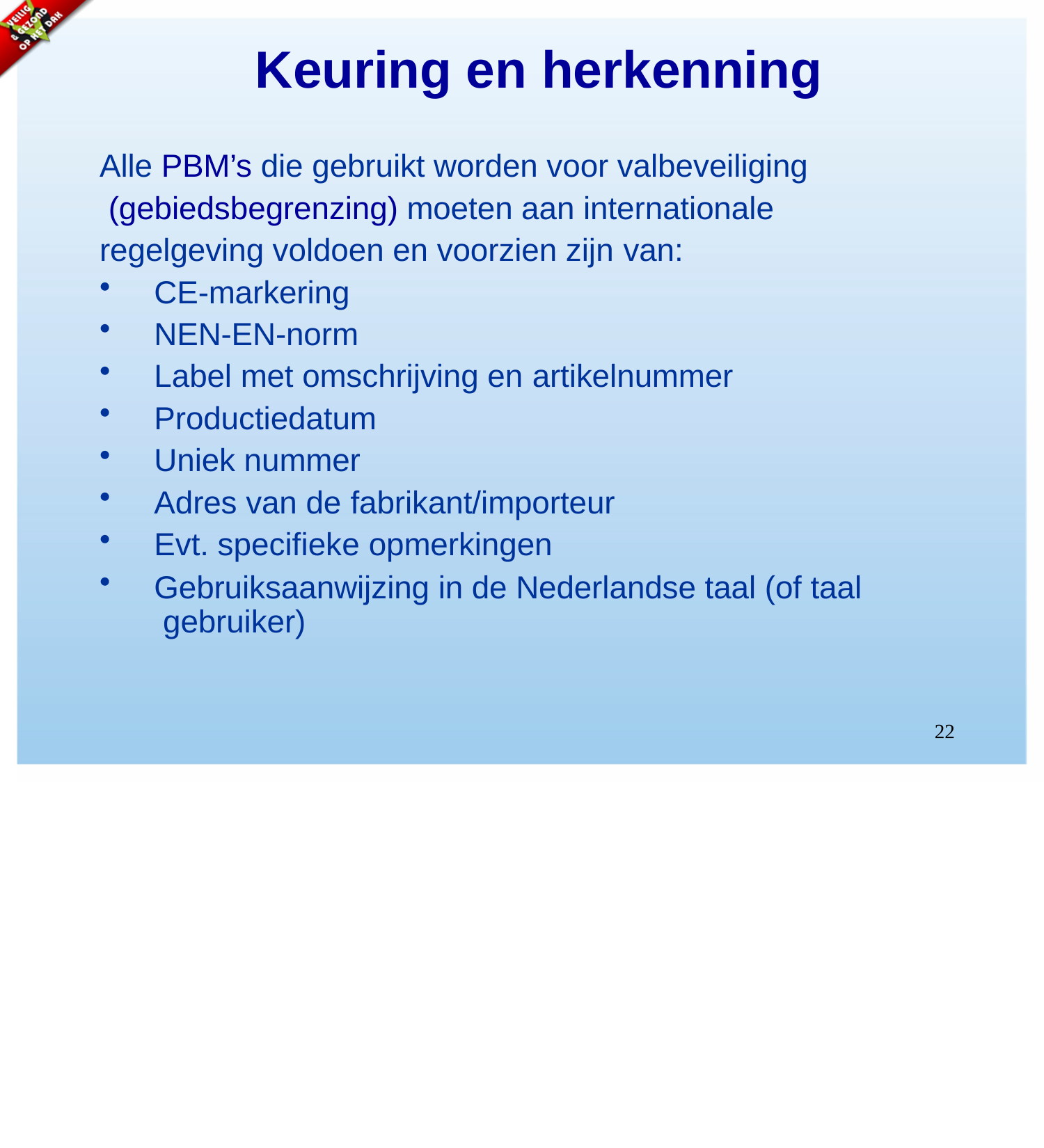

# Keuring en herkenning
Alle PBM’s die gebruikt worden voor valbeveiliging  (gebiedsbegrenzing) moeten aan internationale  regelgeving voldoen en voorzien zijn van:
CE-markering
NEN-EN-norm
Label met omschrijving en artikelnummer
Productiedatum
Uniek nummer
Adres van de fabrikant/importeur
Evt. specifieke opmerkingen
Gebruiksaanwijzing in de Nederlandse taal (of taal  gebruiker)
22